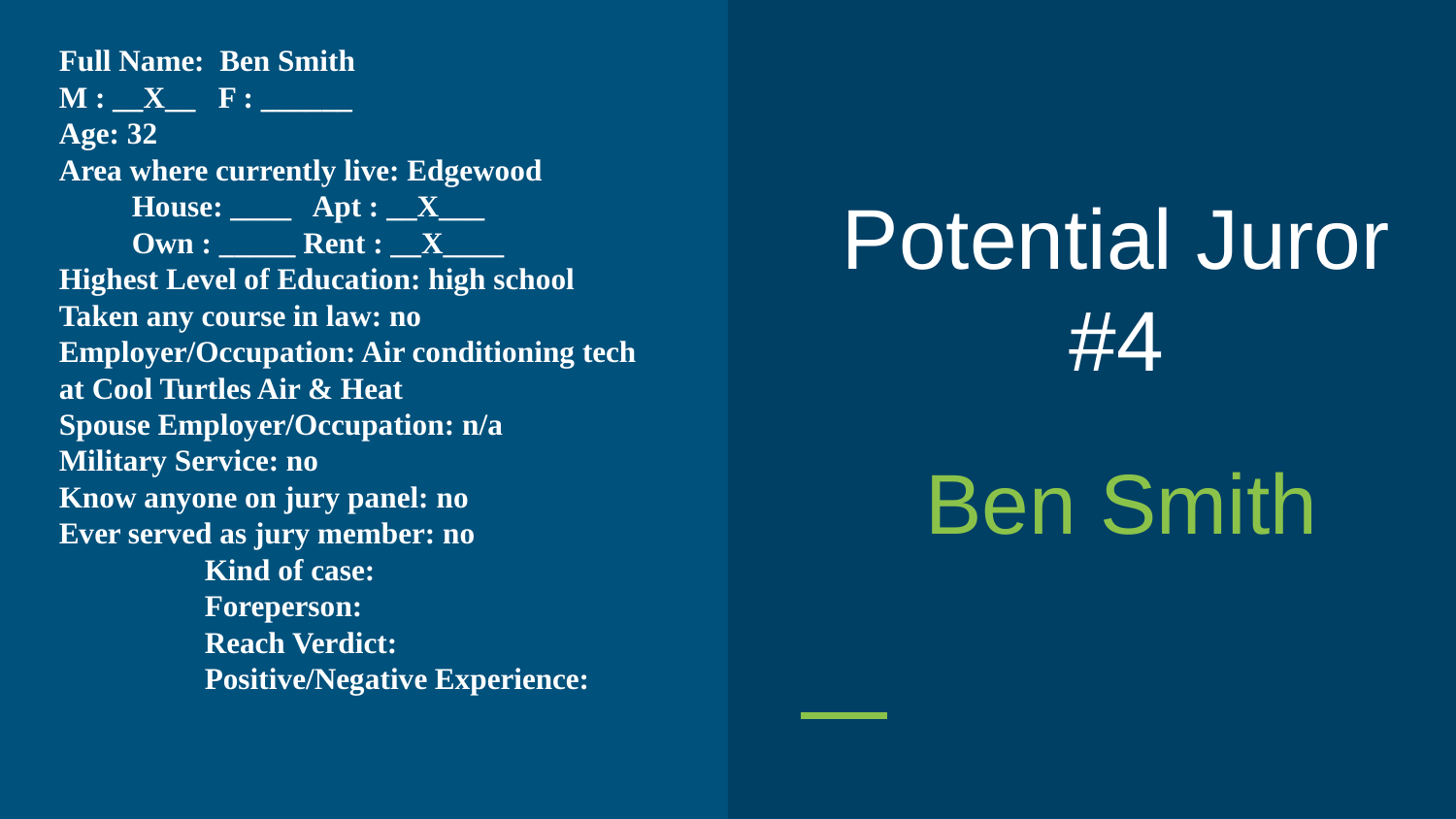

Full Name:  Ben Smith
M : __X__   F : ______
Age: 32
Area where currently live: Edgewood
House: ____   Apt : __X___
Own : _____ Rent : __X____
Highest Level of Education: high school
Taken any course in law: no
Employer/Occupation: Air conditioning tech at Cool Turtles Air & Heat
Spouse Employer/Occupation: n/a
Military Service: no
Know anyone on jury panel: no
Ever served as jury member: no
        	Kind of case:
        	Foreperson:
        	Reach Verdict:
        	Positive/Negative Experience:
# Potential Juror #4

Ben Smith